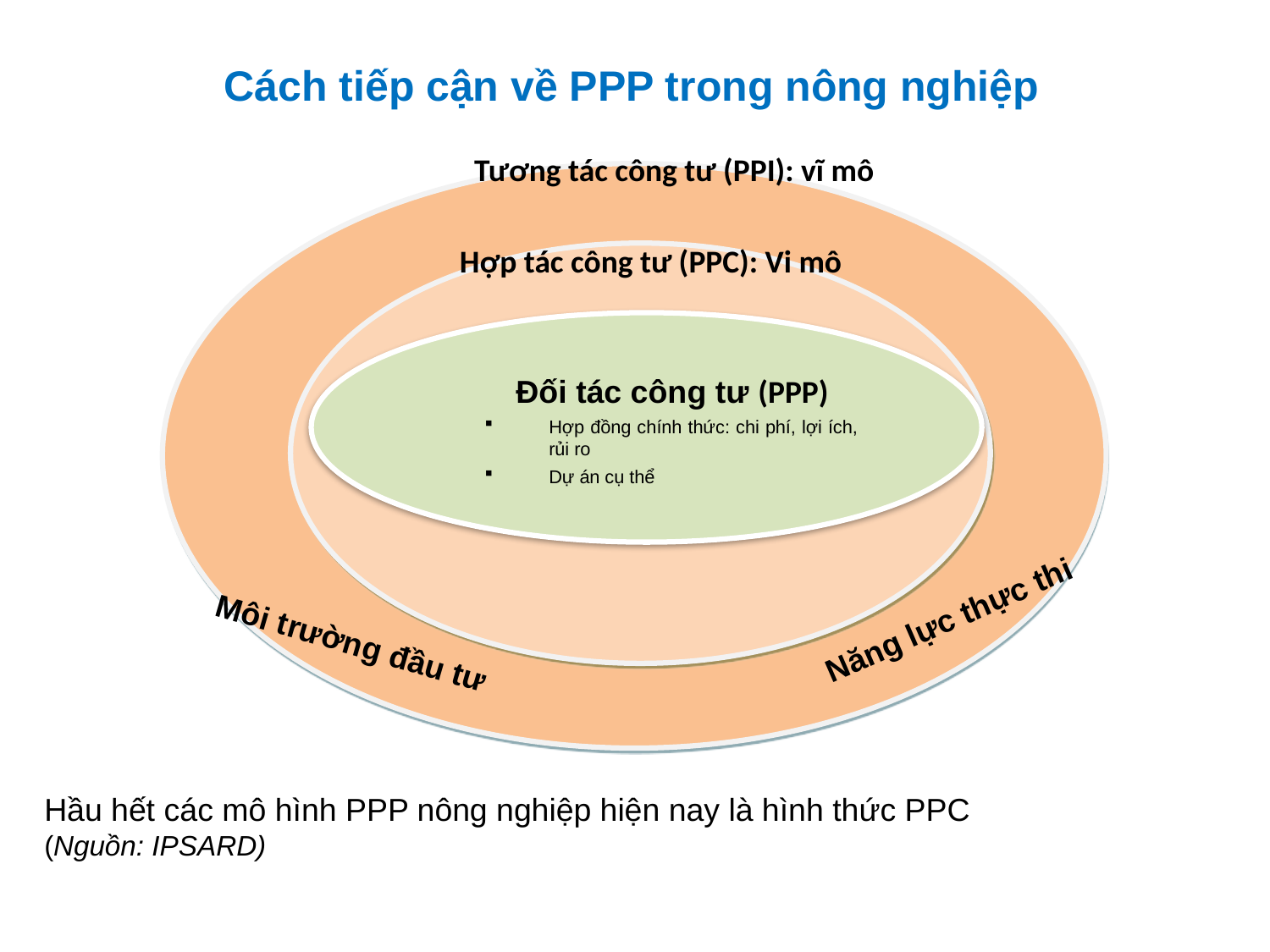

Cách tiếp cận về PPP trong nông nghiệp
Tương tác công tư (PPI): vĩ mô

Đối tác công tư (PPP)
Hợp đồng chính thức: chi phí, lợi ích, rủi ro
Dự án cụ thể
Hợp tác công tư (PPC): Vi mô

Môi trường đầu tư
Năng lực thực thi
Hầu hết các mô hình PPP nông nghiệp hiện nay là hình thức PPC
(Nguồn: IPSARD)